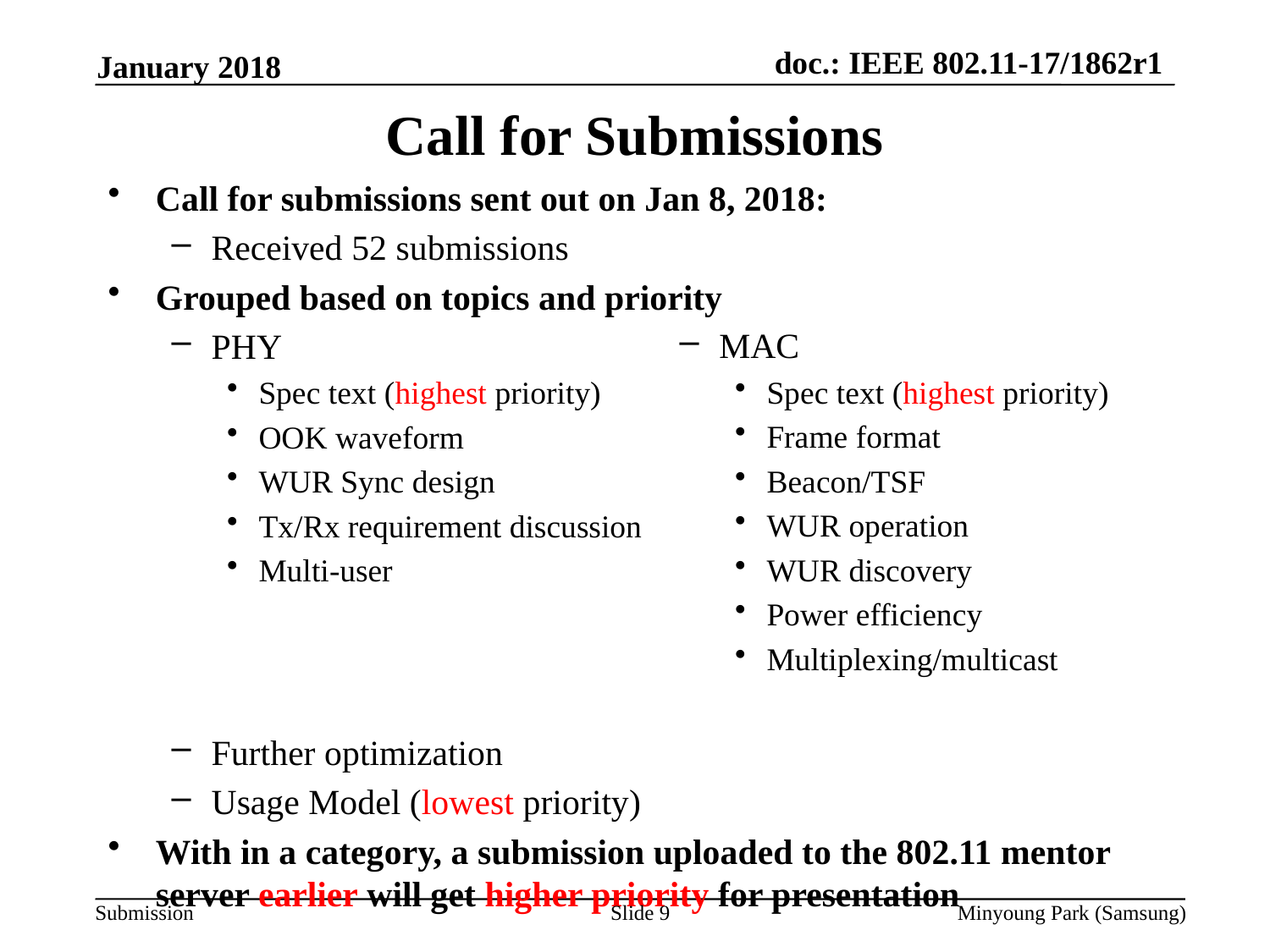

January 2018
# Call for Submissions
Call for submissions sent out on Jan 8, 2018:
Received 52 submissions
Grouped based on topics and priority
PHY
Spec text (highest priority)
OOK waveform
WUR Sync design
Tx/Rx requirement discussion
Multi-user

Further optimization
Usage Model (lowest priority)
With in a category, a submission uploaded to the 802.11 mentor server earlier will get higher priority for presentation

MAC
Spec text (highest priority)
Frame format
Beacon/TSF
WUR operation
WUR discovery
Power efficiency
Multiplexing/multicast
Slide 9
Minyoung Park (Samsung)